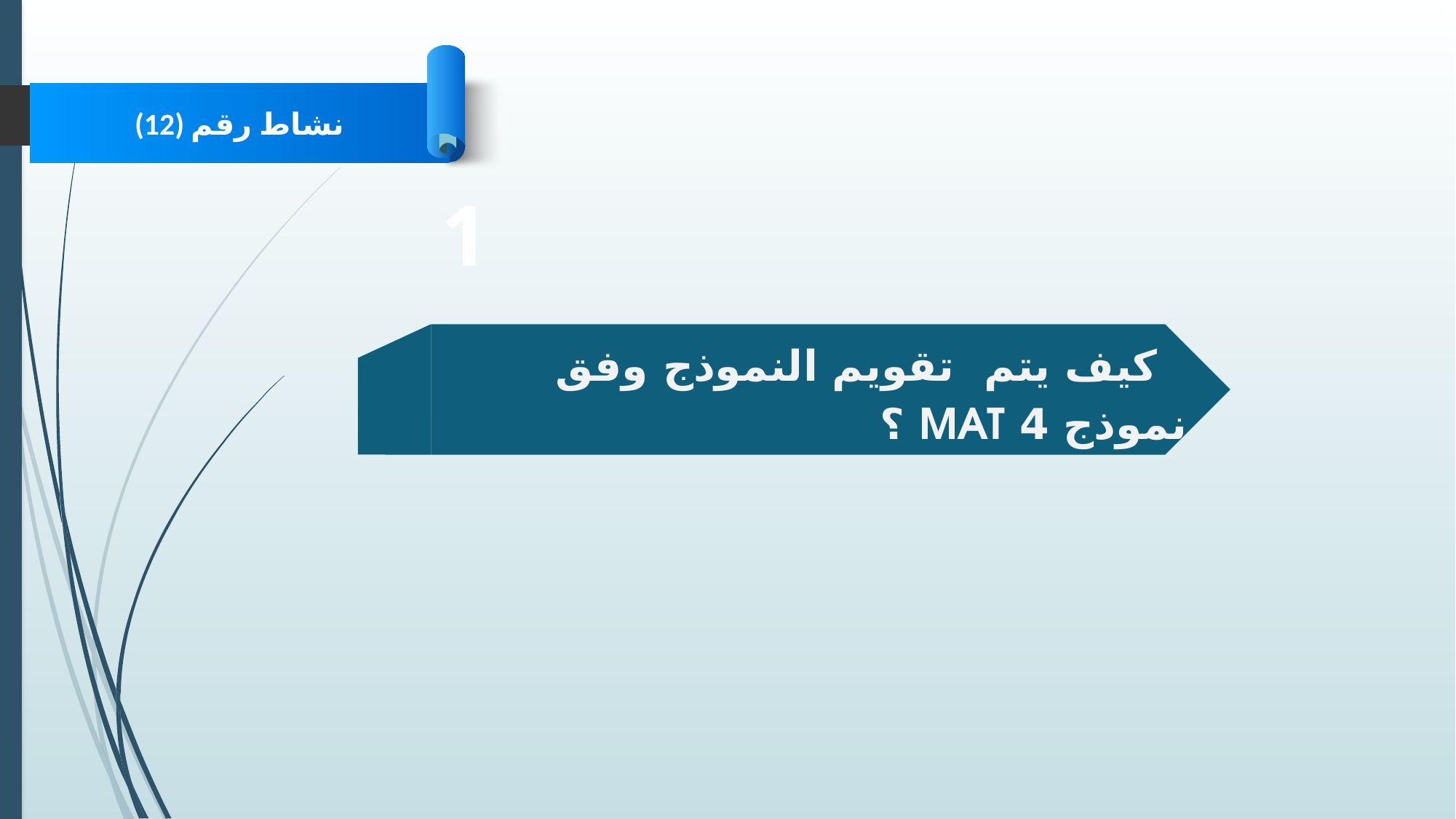

نشاط رقم (12)

1

  كيف يتم  تقويم النموذج وفق نموذج 4 MAT ؟